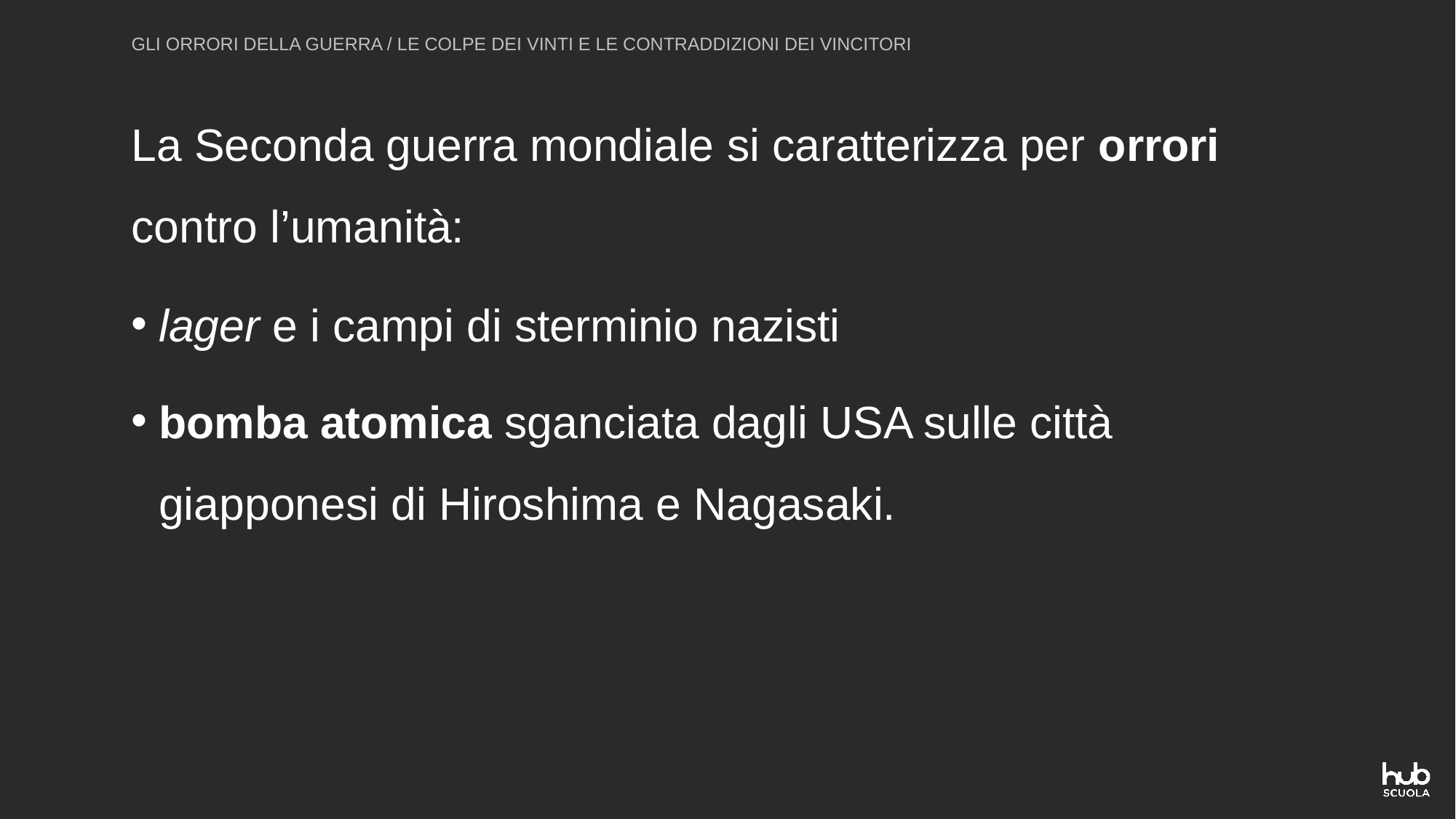

GLI ORRORI DELLA GUERRA / LE COLPE DEI VINTI E LE CONTRADDIZIONI DEI VINCITORI
La Seconda guerra mondiale si caratterizza per orrori contro l’umanità:
lager e i campi di sterminio nazisti
bomba atomica sganciata dagli USA sulle città giapponesi di Hiroshima e Nagasaki.